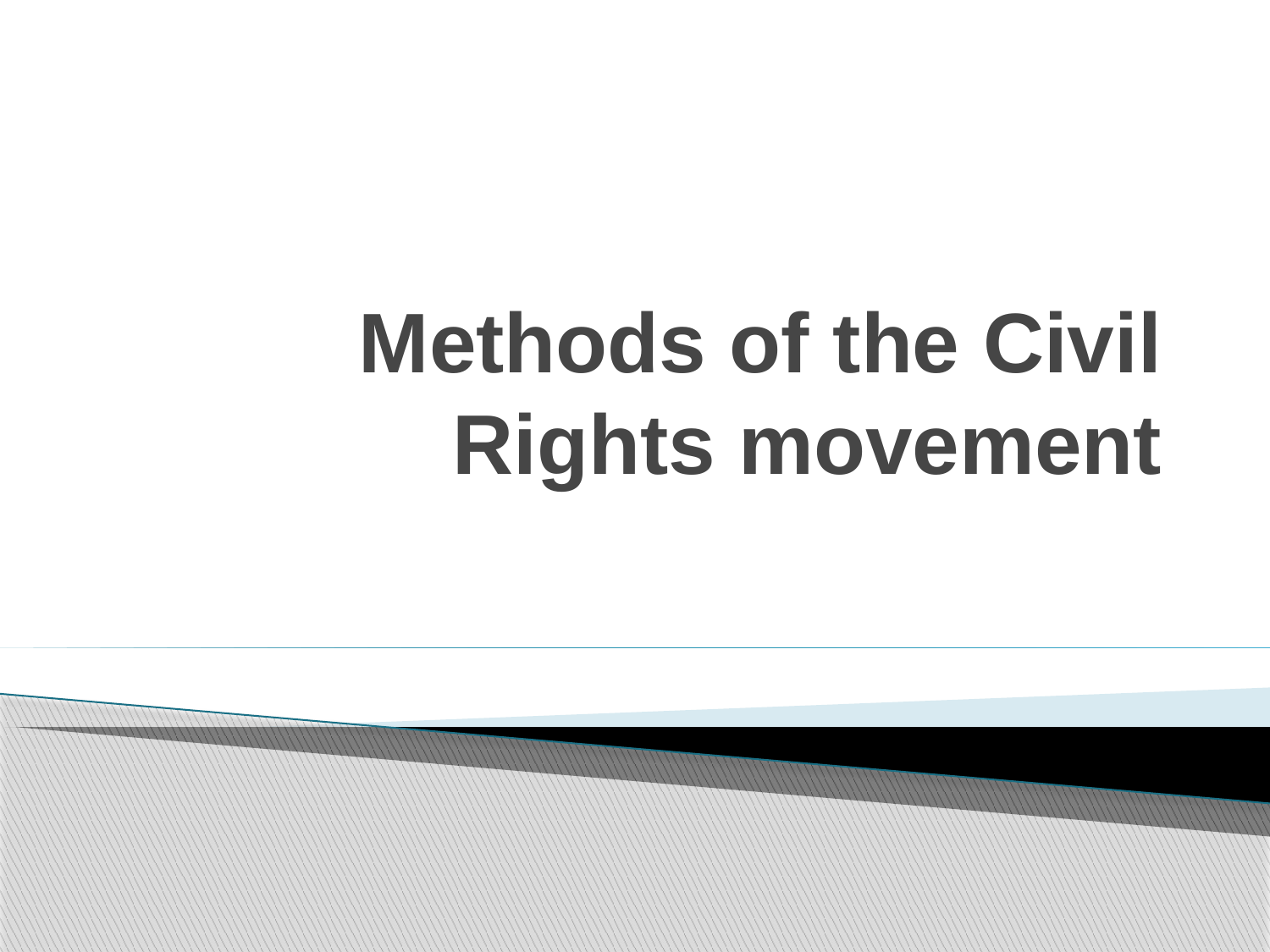

# Methods of the Civil Rights movement